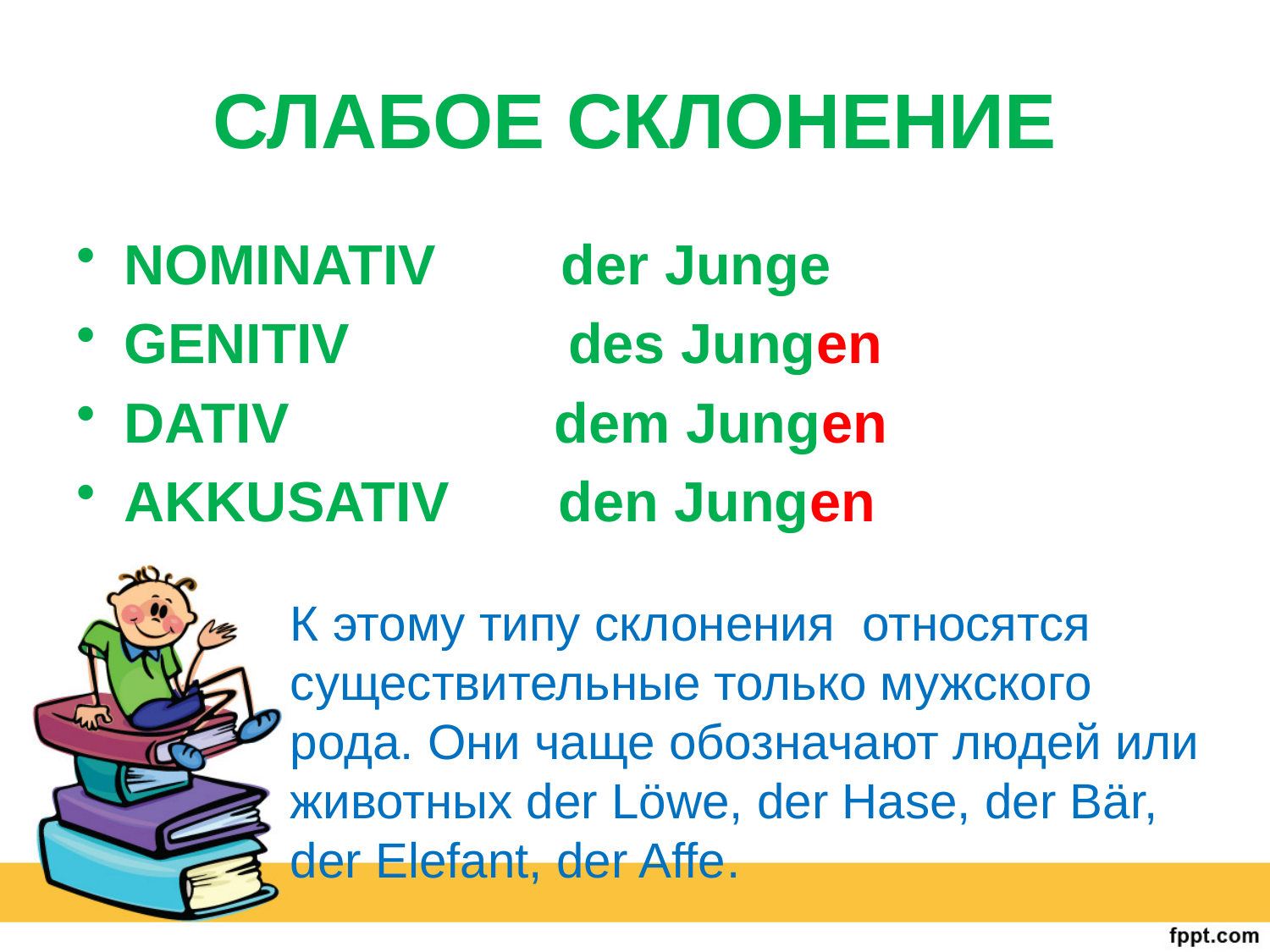

# СЛАБОЕ СКЛОНЕНИЕ
NOMINATIV        der Junge
GENITIV              des Jungen
DATIV                 dem Jungen
AKKUSATIV       den Jungen
К этому типу склонения  относятся существительные только мужского рода. Они чаще обозначают людей или животных der Löwe, der Hase, der Bär, der Elefant, der Affe.